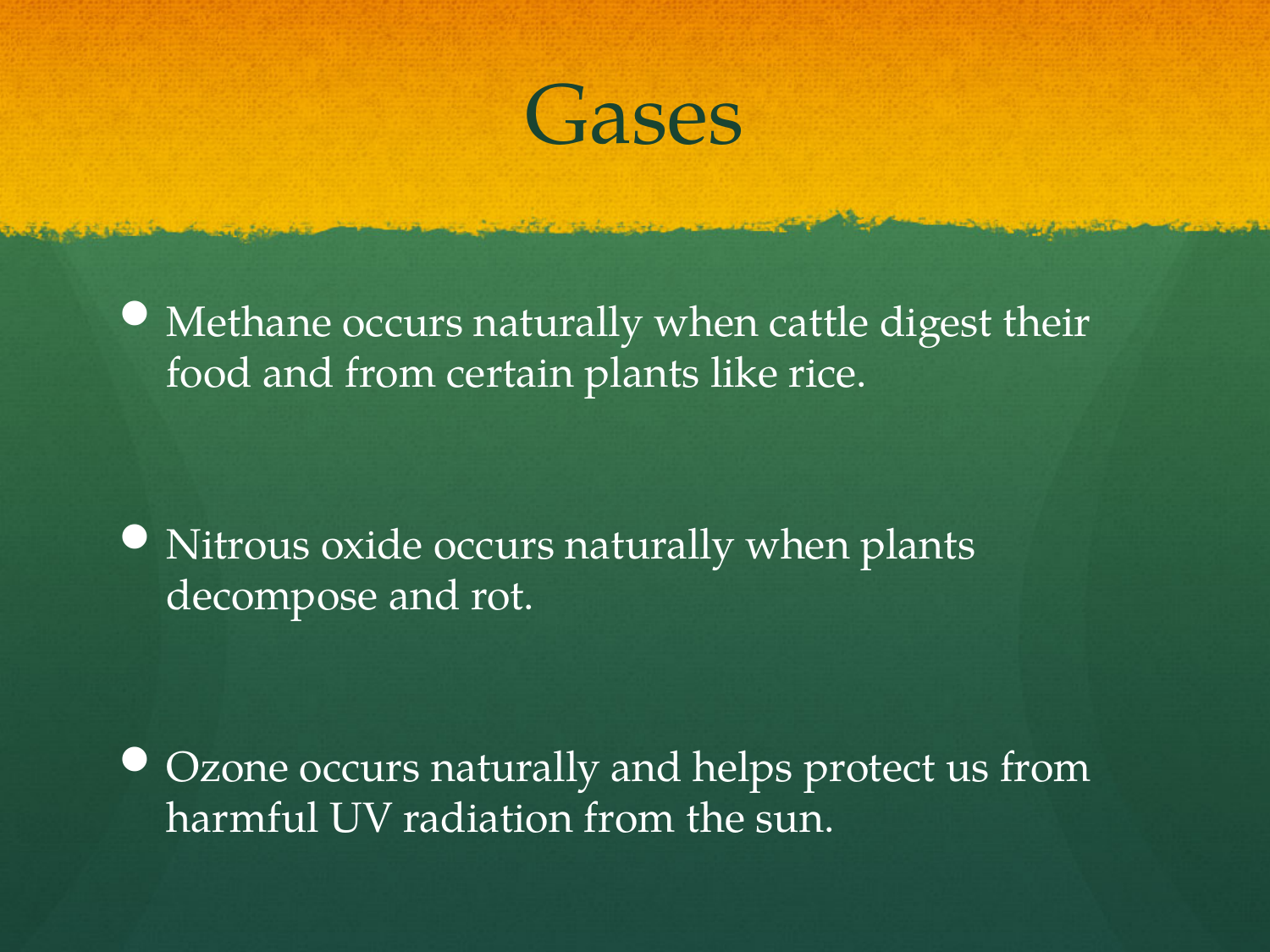

# Gases
Methane occurs naturally when cattle digest their food and from certain plants like rice.

Nitrous oxide occurs naturally when plants decompose and rot.

Ozone occurs naturally and helps protect us from harmful UV radiation from the sun.